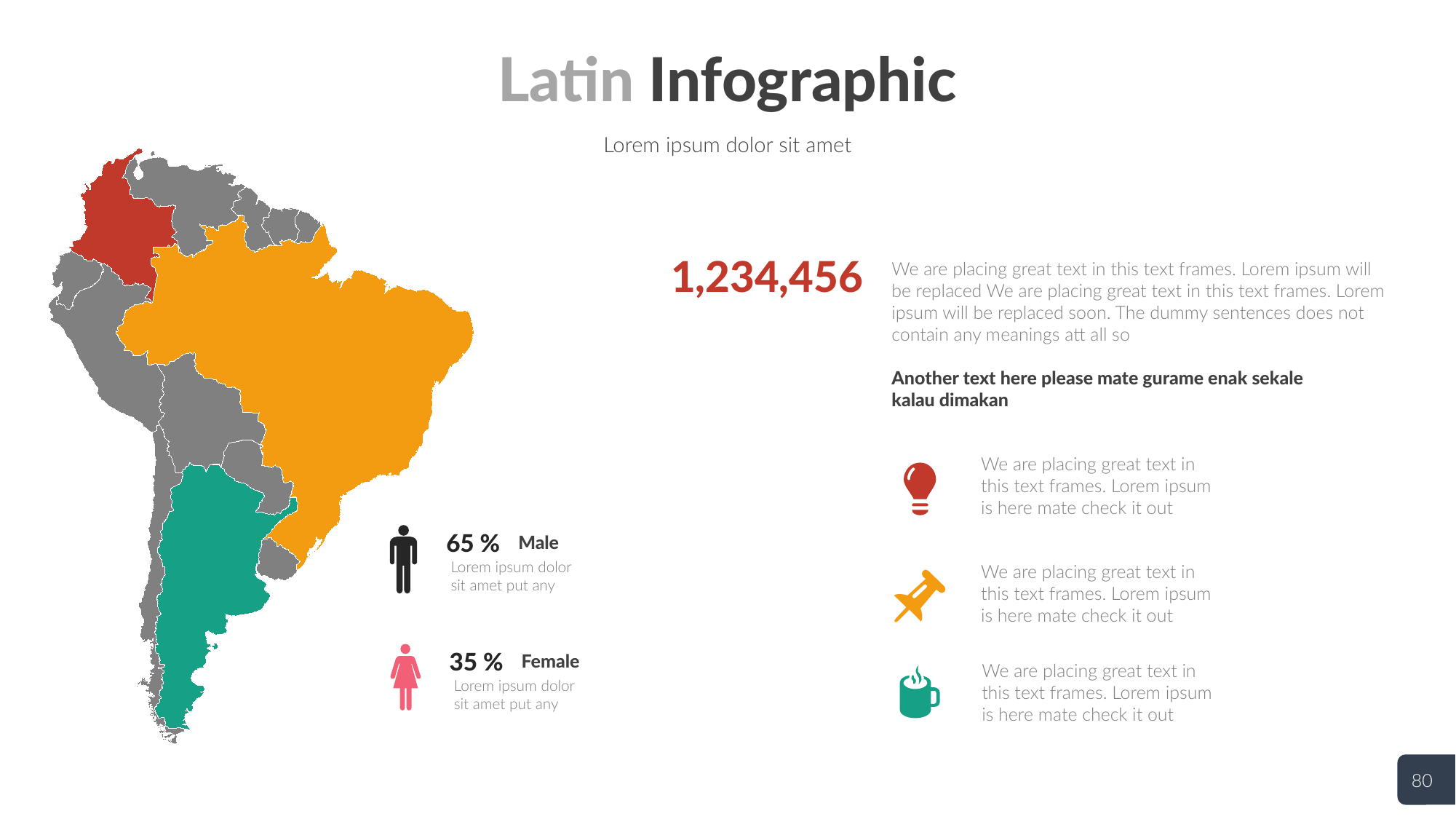

# Latin Infographic
Lorem ipsum dolor sit amet

1,234,456
We are placing great text in this text frames. Lorem ipsum will be replaced We are placing great text in this text frames. Lorem ipsum will be replaced soon. The dummy sentences does not contain any meanings att all so

Another text here please mate gurame enak sekale kalau dimakan
We are placing great text in this text frames. Lorem ipsum is here mate check it out

65 %
Male
Lorem ipsum dolor sit amet put any

We are placing great text in this text frames. Lorem ipsum is here mate check it out

35 %
Female
Lorem ipsum dolor sit amet put any

We are placing great text in this text frames. Lorem ipsum is here mate check it out

80